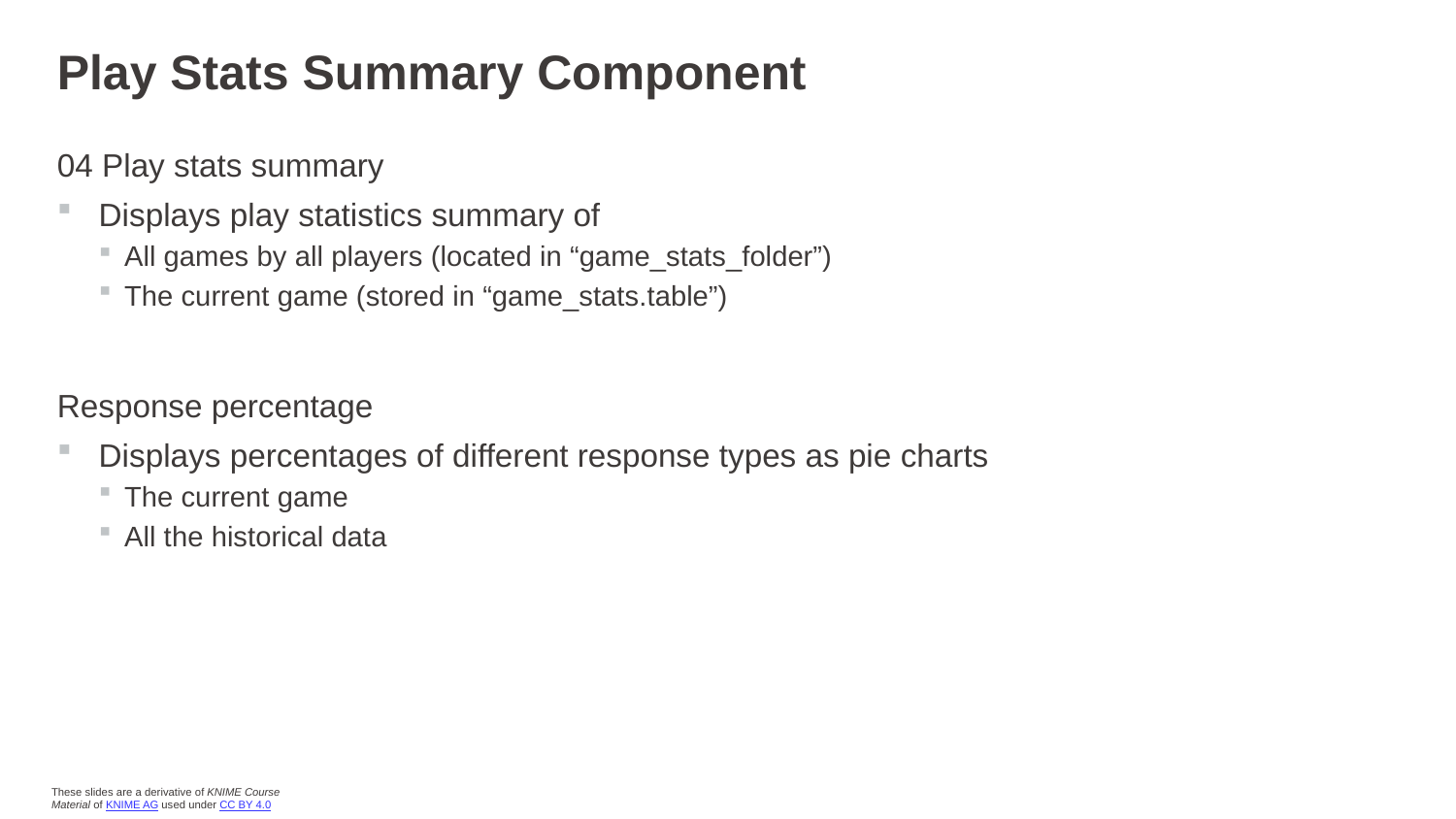

# Play Stats Summary Component
04 Play stats summary
Displays play statistics summary of
All games by all players (located in “game_stats_folder”)
The current game (stored in “game_stats.table”)

Response percentage
Displays percentages of different response types as pie charts
The current game
All the historical data